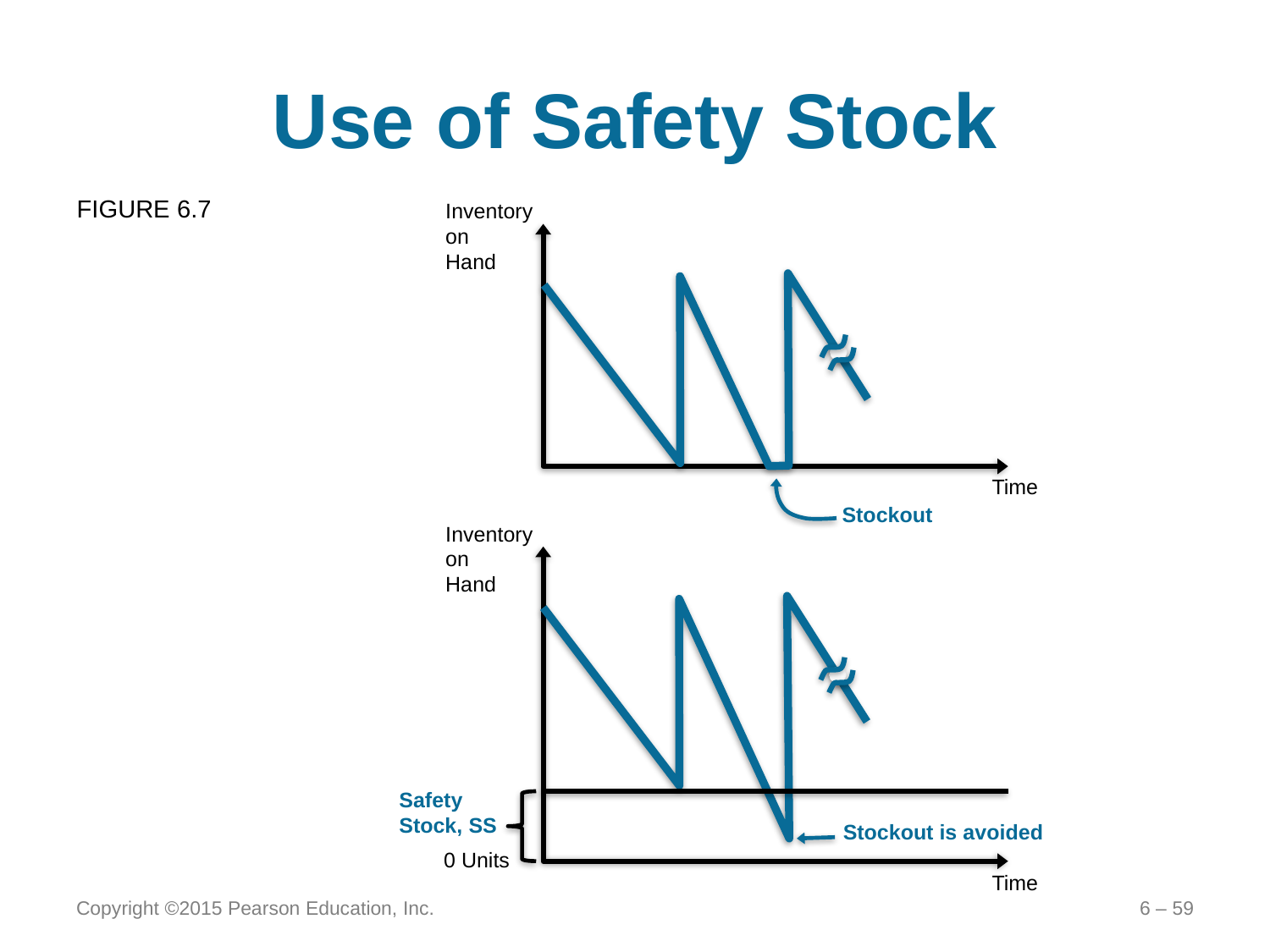

# Use of Safety Stock
FIGURE 6.7
Inventory on
Hand

Time

Stockout
Inventory on
Hand

Time
0 Units

Safety Stock, SS

Stockout is avoided
Copyright ©2015 Pearson Education, Inc.
6 – 59